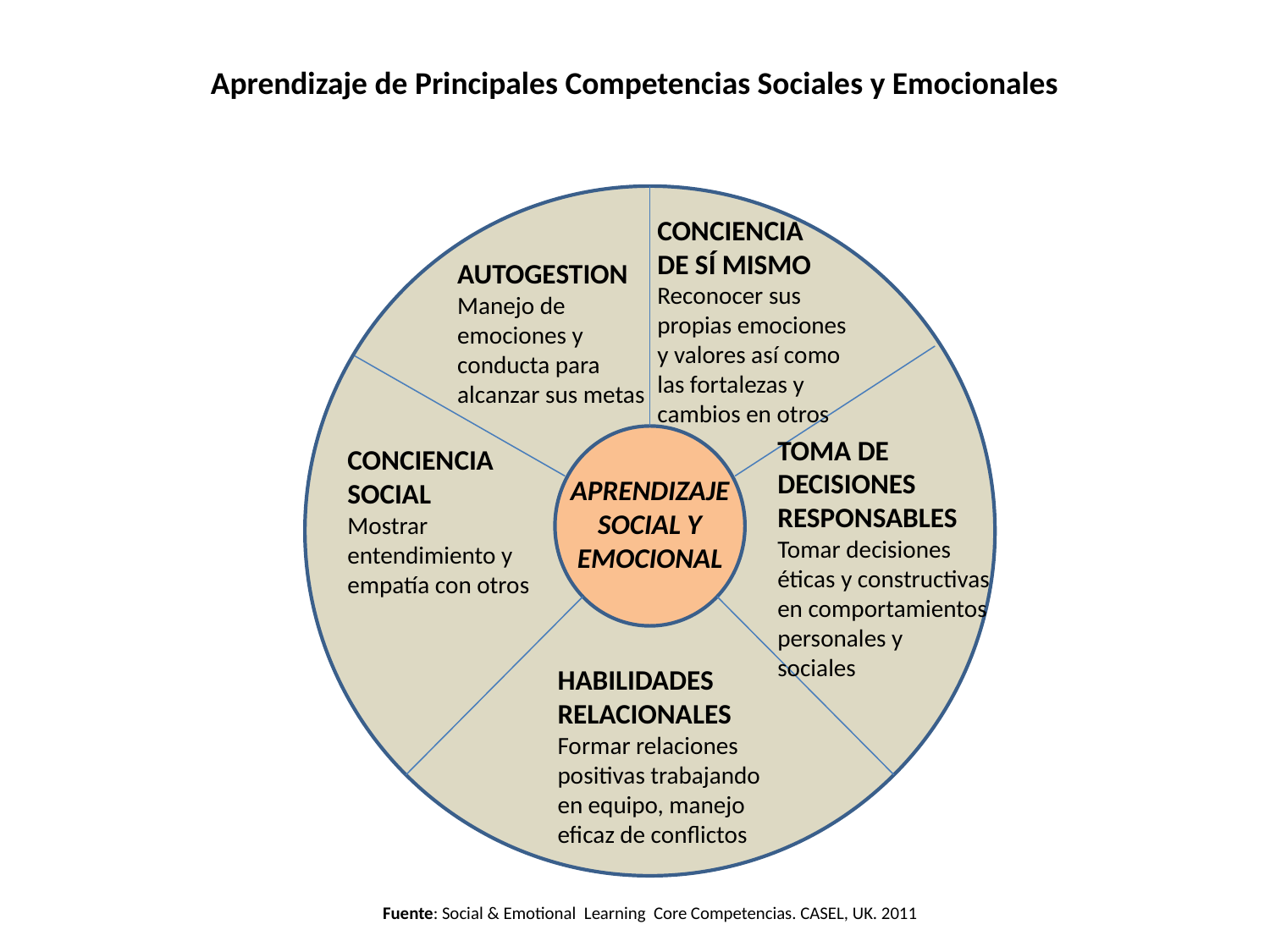

Aprendizaje de Principales Competencias Sociales y Emocionales

CONCIENCIA
DE SÍ MISMO
Reconocer sus propias emociones y valores así como las fortalezas y cambios en otros
AUTOGESTION
Manejo de emociones y conducta para alcanzar sus metas

TOMA DE DECISIONES RESPONSABLES
Tomar decisiones
éticas y constructivas
en comportamientos personales y
sociales
CONCIENCIA SOCIAL
Mostrar entendimiento y empatía con otros
APRENDIZAJE SOCIAL Y EMOCIONAL
HABILIDADES RELACIONALES
Formar relaciones positivas trabajando en equipo, manejo eficaz de conflictos
Fuente: Social & Emotional  Learning  Core Competencias. CASEL, UK. 2011